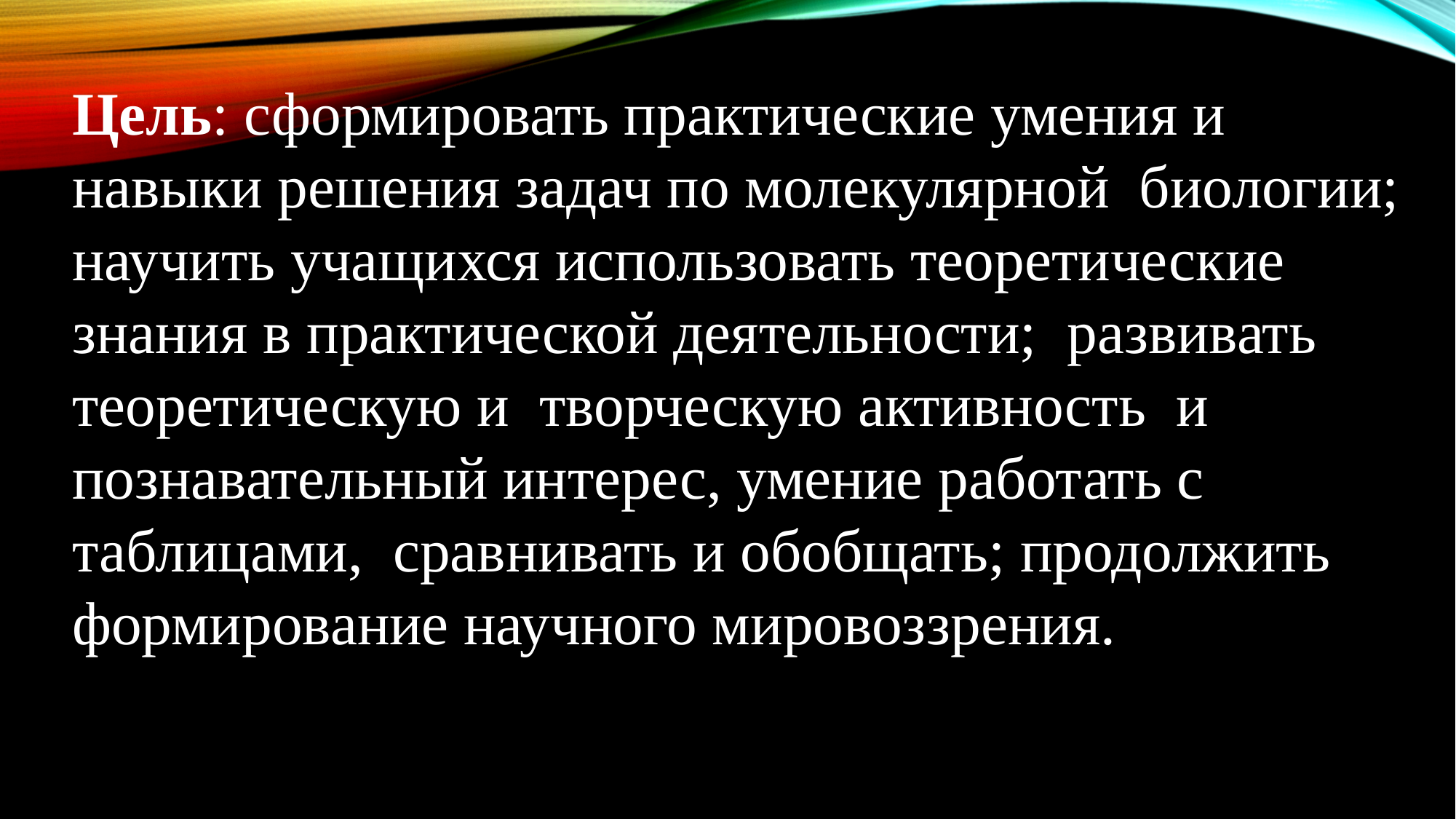

Цель: сформировать практические умения и навыки решения задач по молекулярной  биологии;  научить учащихся использовать теоретические  знания в практической деятельности;  развивать теоретическую и  творческую активность  и познавательный интерес, умение работать с таблицами,  сравнивать и обобщать; продолжить формирование научного мировоззрения.